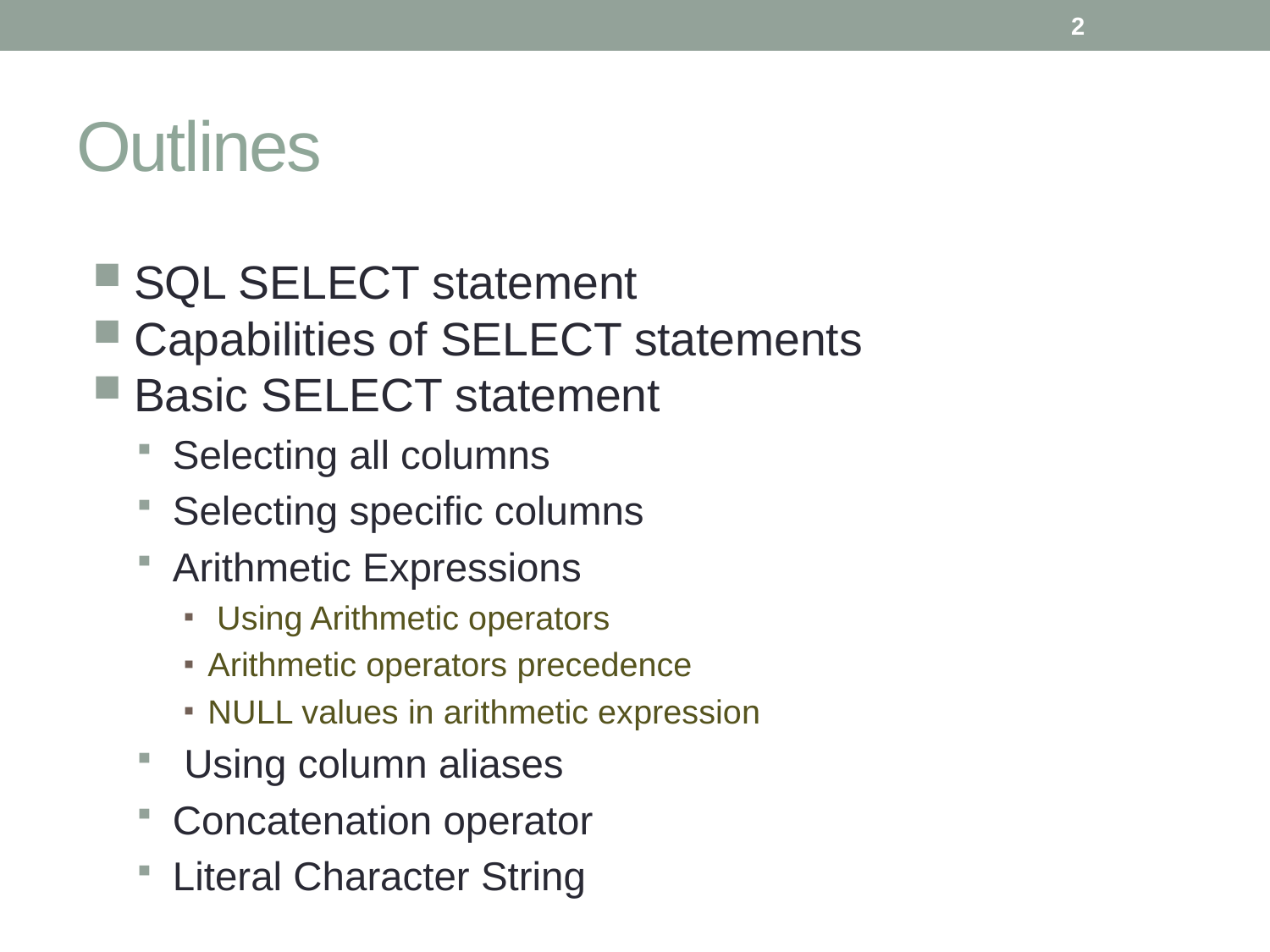

2
# Outlines
SQL SELECT statement
Capabilities of SELECT statements
Basic SELECT statement
Selecting all columns
Selecting specific columns
Arithmetic Expressions
 Using Arithmetic operators
Arithmetic operators precedence
NULL values in arithmetic expression
 Using column aliases
Concatenation operator
Literal Character String

Ghadah Al Hadba